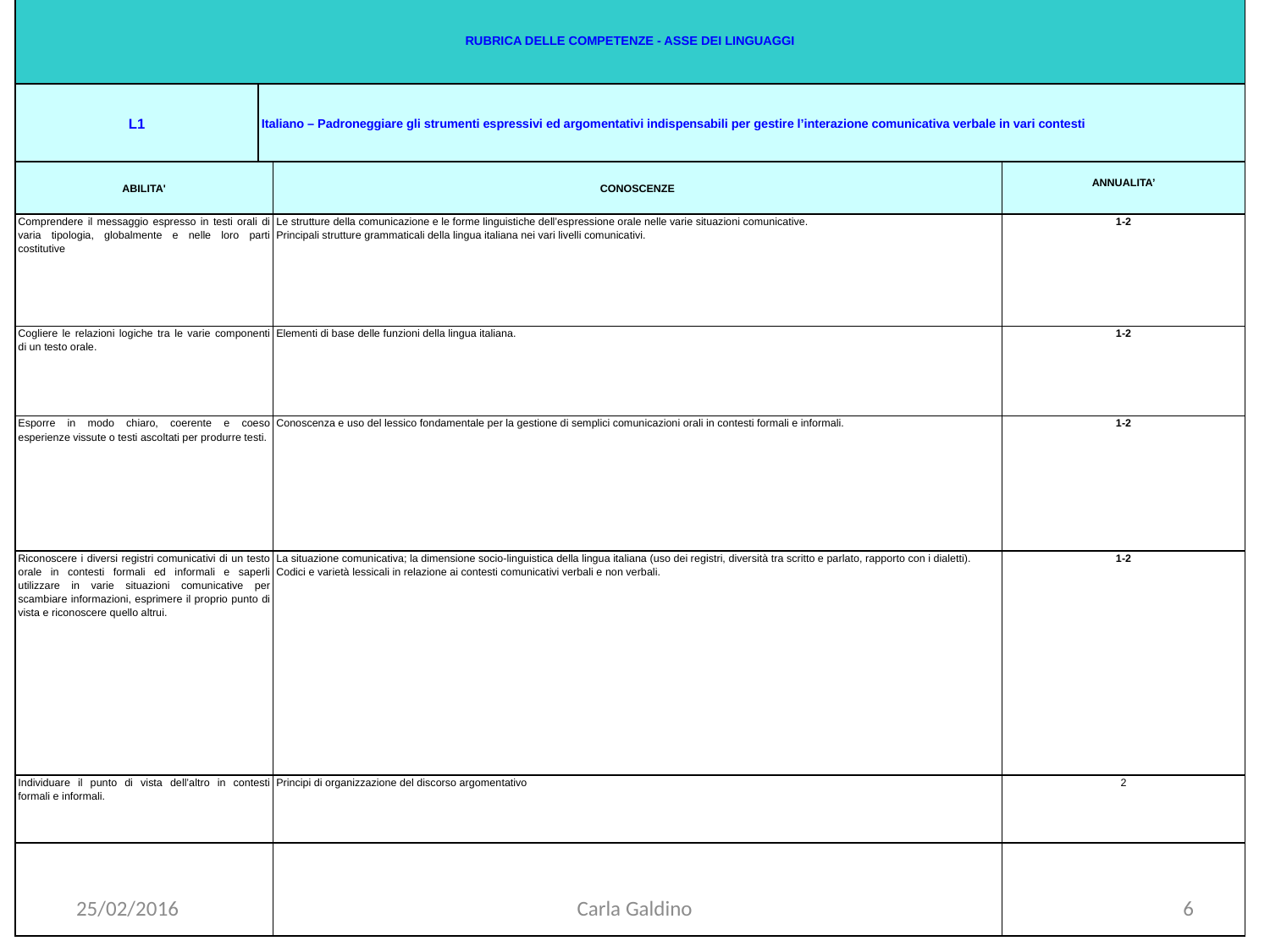

| RUBRICA DELLE COMPETENZE - ASSE DEI LINGUAGGI |  |  |  |
| --- | --- | --- | --- |
| L1 | Italiano – Padroneggiare gli strumenti espressivi ed argomentativi indispensabili per gestire l’interazione comunicativa verbale in vari contesti |  |  |
| ABILITA' |  | CONOSCENZE | ANNUALITA’ |
| Comprendere il messaggio espresso in testi orali di varia tipologia, globalmente e nelle loro parti costitutive |  | Le strutture della comunicazione e le forme linguistiche dell’espressione orale nelle varie situazioni comunicative. Principali strutture grammaticali della lingua italiana nei vari livelli comunicativi. | 1-2 |
| Cogliere le relazioni logiche tra le varie componenti di un testo orale. |  | Elementi di base delle funzioni della lingua italiana. | 1-2 |
| Esporre in modo chiaro, coerente e coeso esperienze vissute o testi ascoltati per produrre testi. |  | Conoscenza e uso del lessico fondamentale per la gestione di semplici comunicazioni orali in contesti formali e informali. | 1-2 |
| Riconoscere i diversi registri comunicativi di un testo orale in contesti formali ed informali e saperli utilizzare in varie situazioni comunicative per scambiare informazioni, esprimere il proprio punto di vista e riconoscere quello altrui. |  | La situazione comunicativa; la dimensione socio-linguistica della lingua italiana (uso dei registri, diversità tra scritto e parlato, rapporto con i dialetti). Codici e varietà lessicali in relazione ai contesti comunicativi verbali e non verbali. | 1-2 |
| Individuare il punto di vista dell’altro in contesti formali e informali. |  | Principi di organizzazione del discorso argomentativo | 2 |
|  |  |  |  |
25/02/2016
Carla Galdino
6